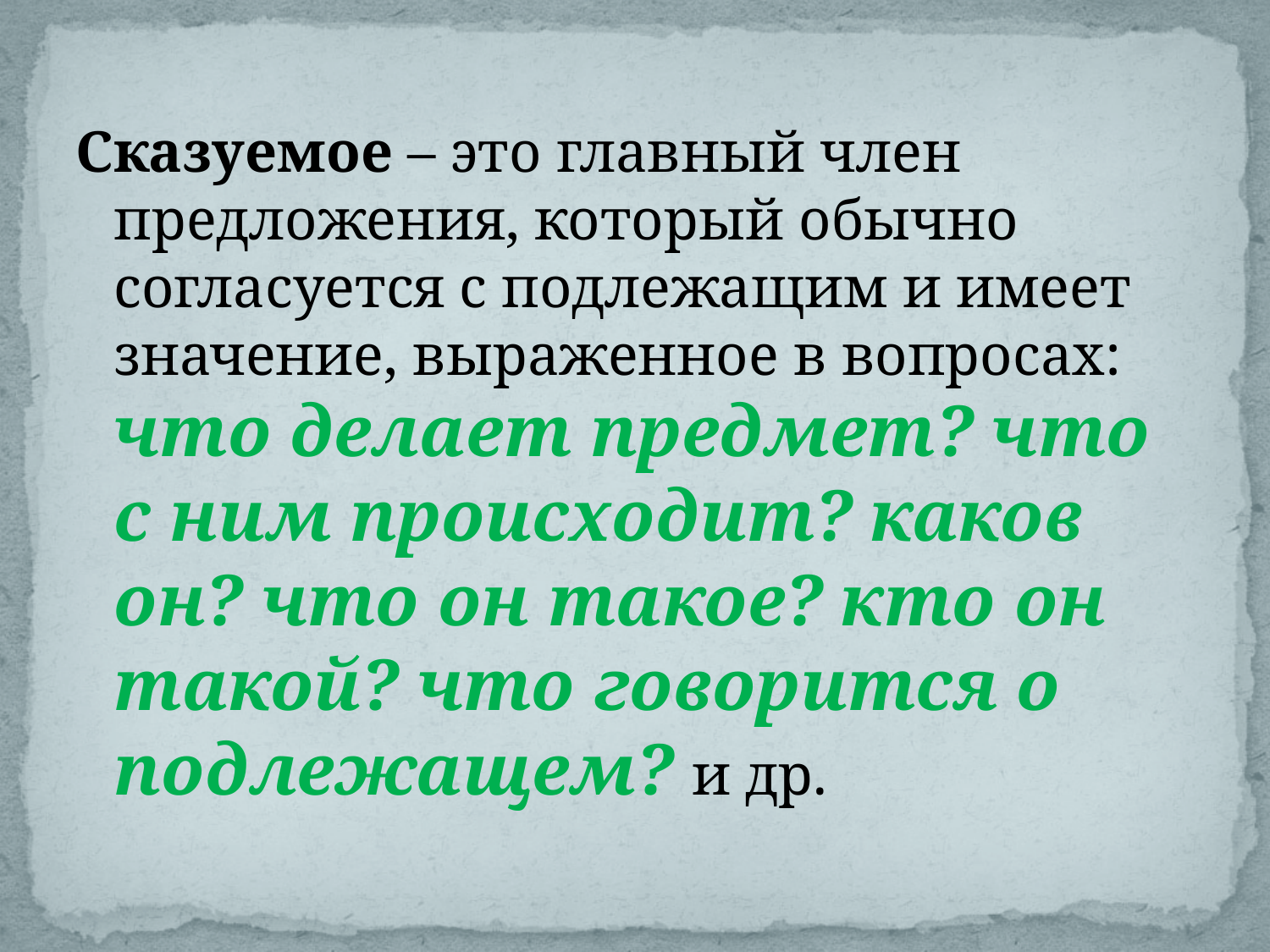

Сказуемое – это главный член предложения, который обычно согласуется с подлежащим и имеет значение, выраженное в вопросах: что делает предмет? что с ним происходит? каков он? что он такое? кто он такой? что говорится о подлежащем? и др.

#